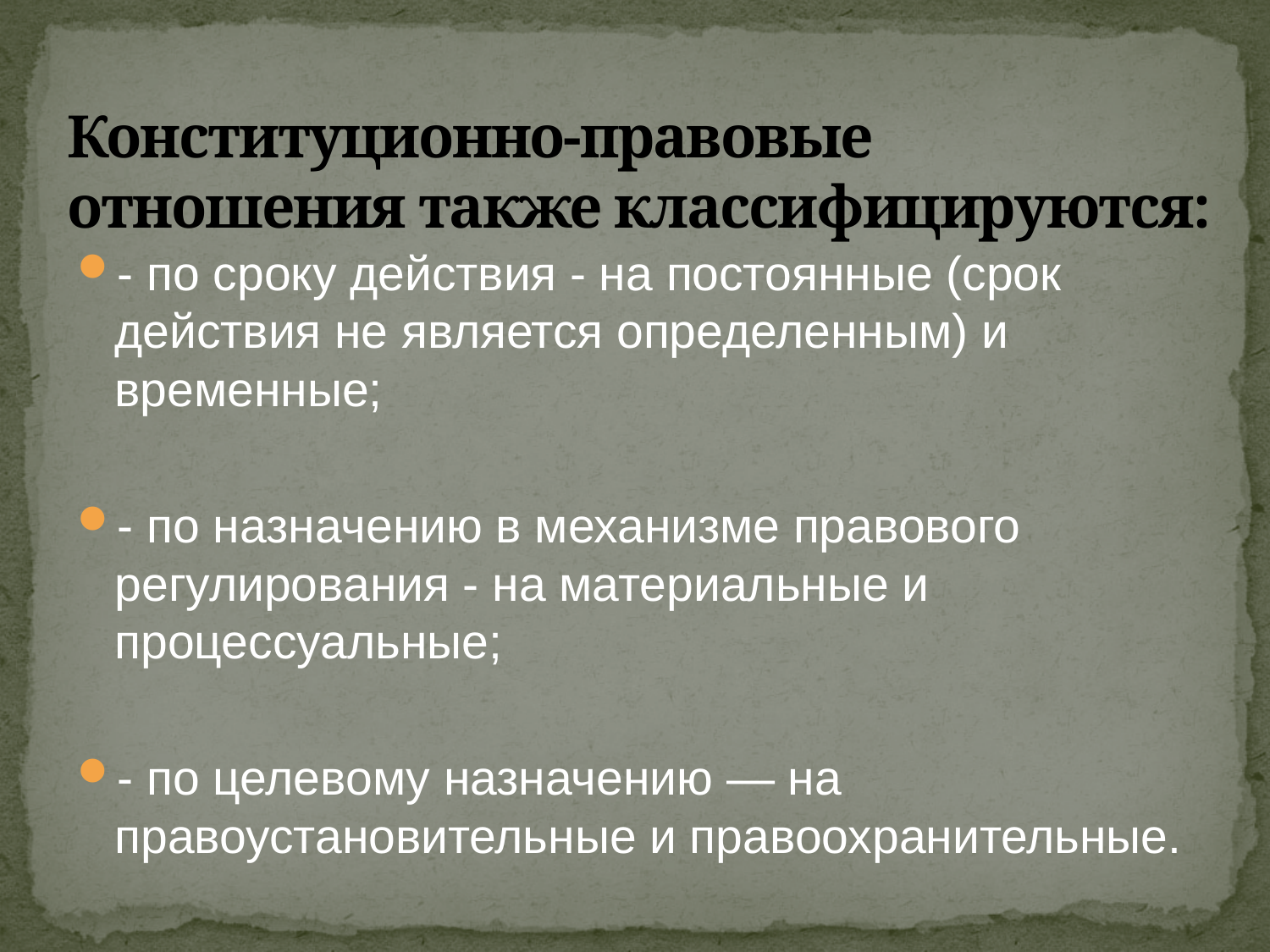

# Конституционно-правовые отношения также классифицируются:
- по сроку действия - на постоянные (срок действия не является определенным) и временные;

- по назначению в механизме правового регулирования - на материальные и процессуальные;

- по целевому назначению — на правоустановительные и правоохранительные.